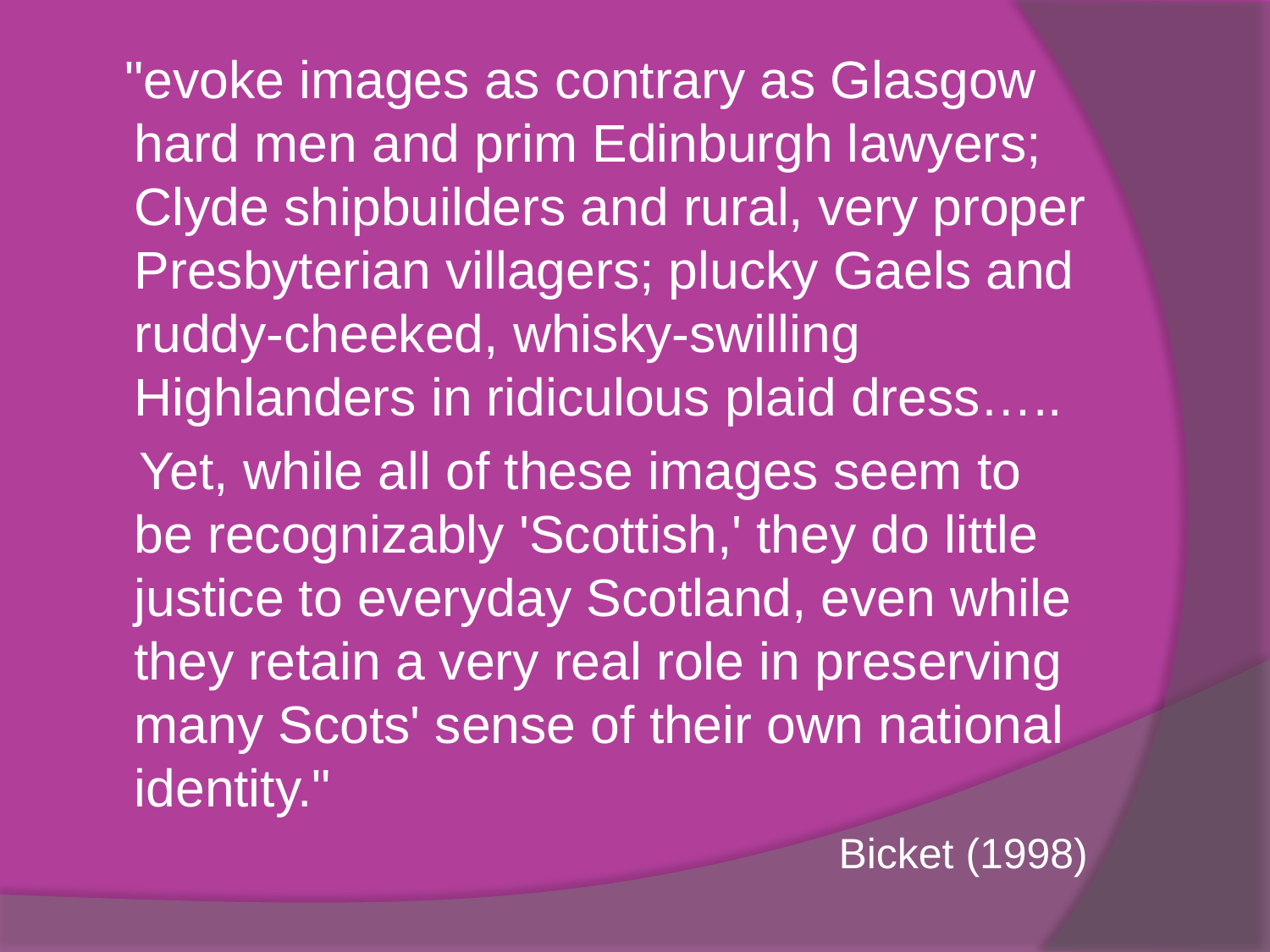

#
   "evoke images as contrary as Glasgow hard men and prim Edinburgh lawyers; Clyde shipbuilders and rural, very proper Presbyterian villagers; plucky Gaels and ruddy-cheeked, whisky-swilling Highlanders in ridiculous plaid dress…..
    Yet, while all of these images seem to be recognizably 'Scottish,' they do little justice to everyday Scotland, even while they retain a very real role in preserving many Scots' sense of their own national identity."
Bicket (1998)